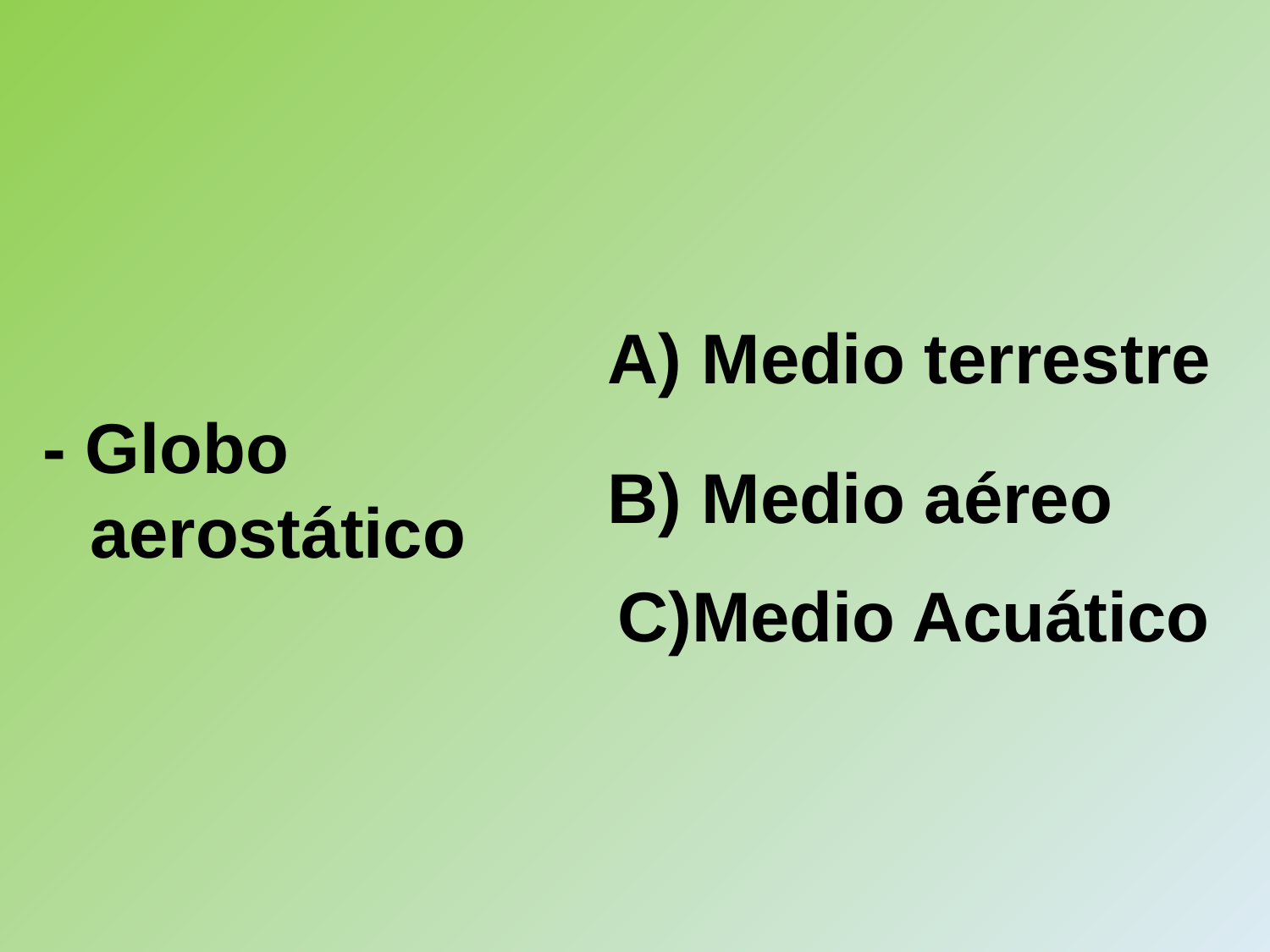

A) Medio terrestre

- Globo aerostático
B) Medio aéreo
C)Medio Acuático